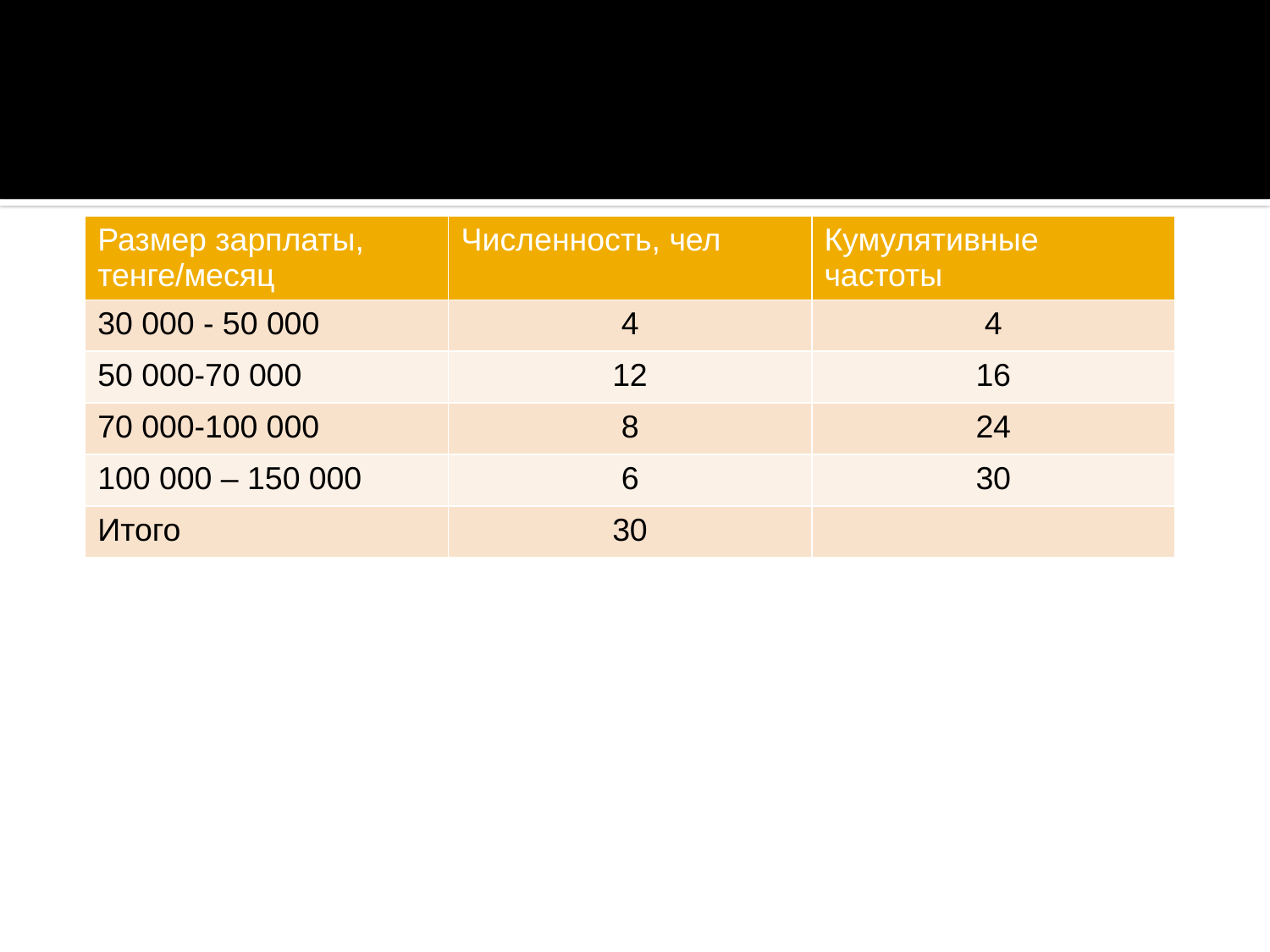

| Размер зарплаты, тенге/месяц | Численность, чел | Кумулятивные частоты |
| --- | --- | --- |
| 30 000 - 50 000 | 4 | 4 |
| 50 000-70 000 | 12 | 16 |
| 70 000-100 000 | 8 | 24 |
| 100 000 – 150 000 | 6 | 30 |
| Итого | 30 |  |